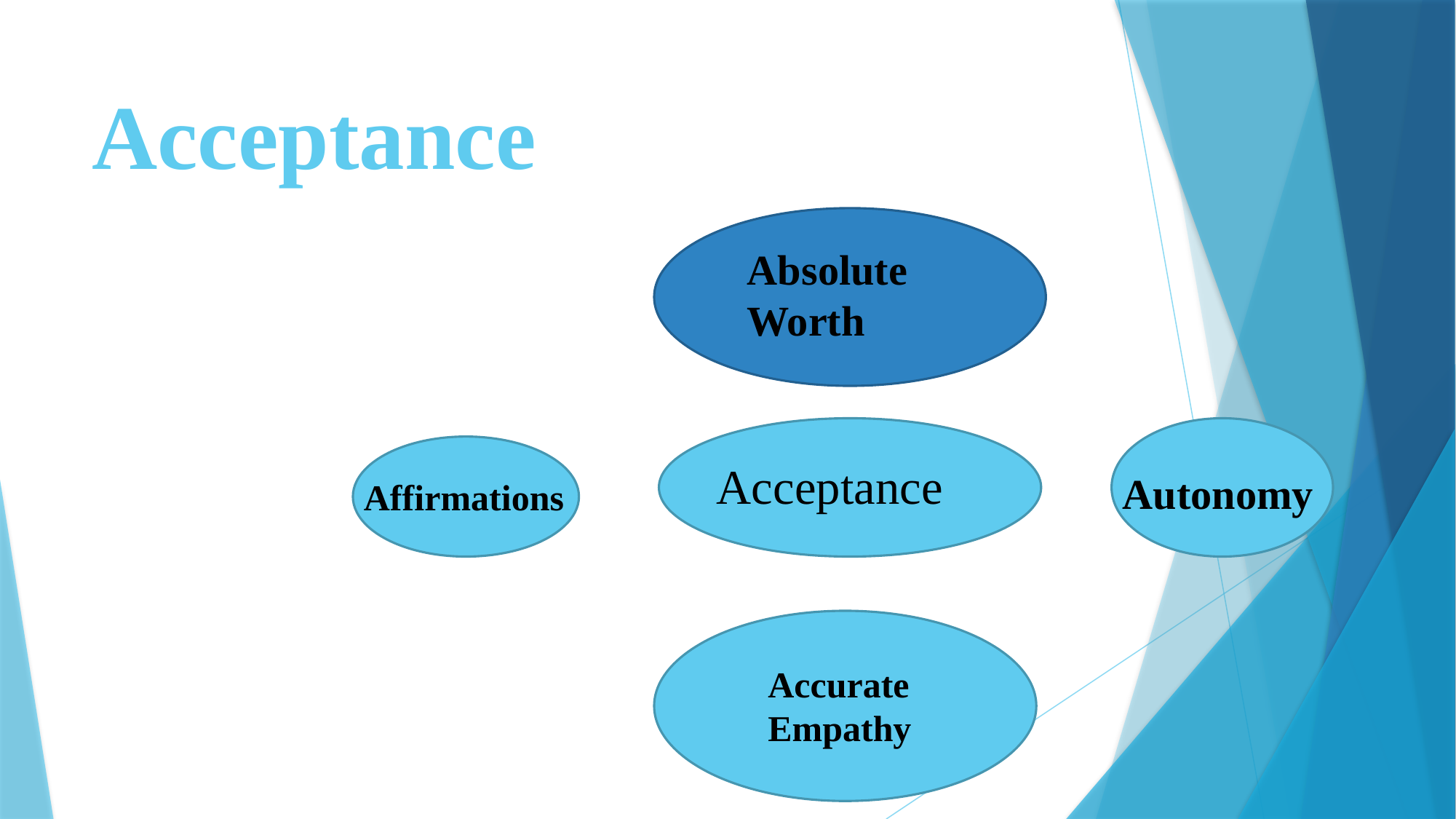

# Acceptance

Absolute Worth

Acceptance
Autonomy
Affirmations

Accurate Empathy